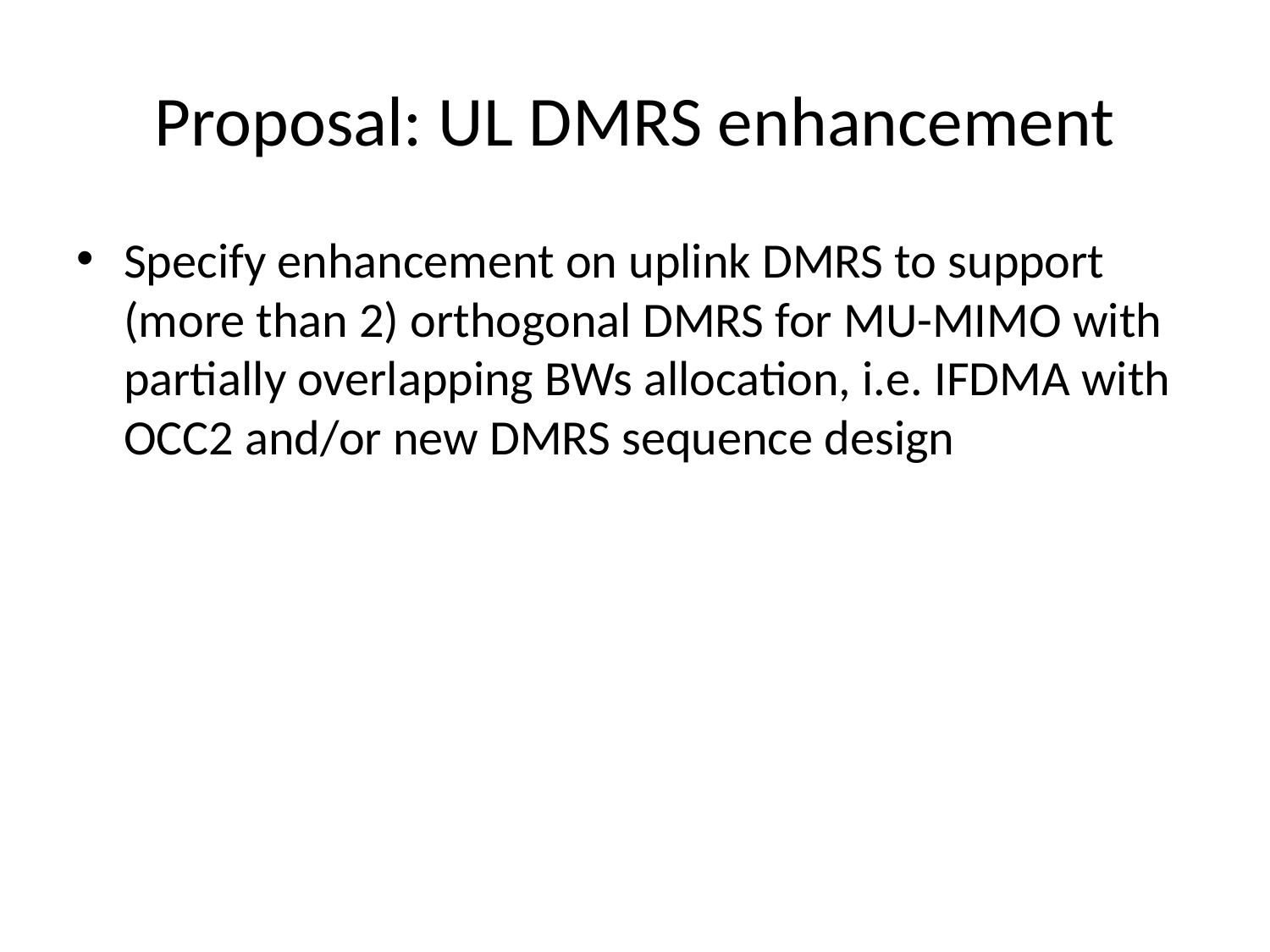

# Proposal: UL DMRS enhancement
Specify enhancement on uplink DMRS to support (more than 2) orthogonal DMRS for MU-MIMO with partially overlapping BWs allocation, i.e. IFDMA with OCC2 and/or new DMRS sequence design